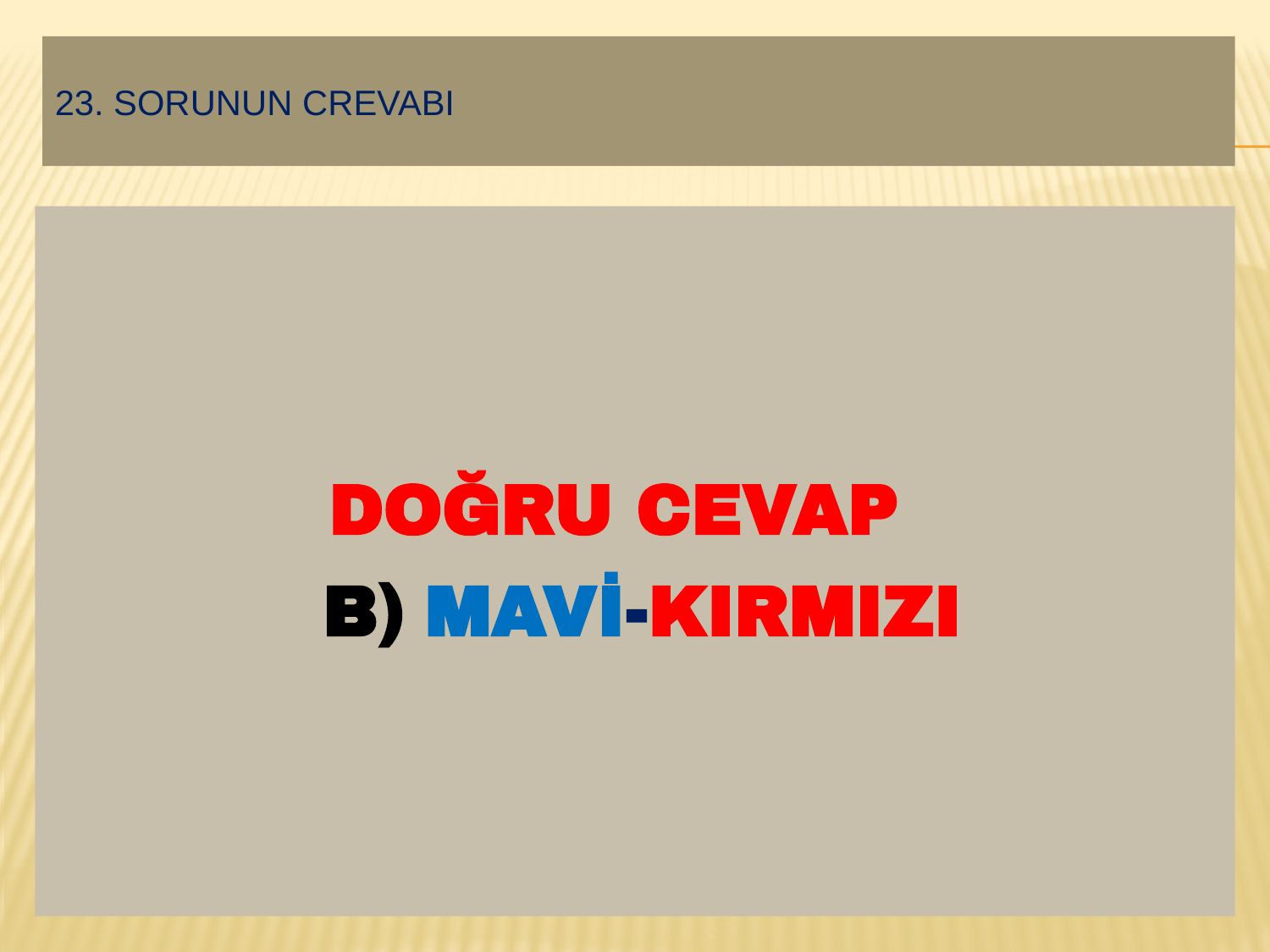

# 23. SORUNUN CREVABI

          DOĞRU CEVAP
              B) MAVİ-KIRMIZI